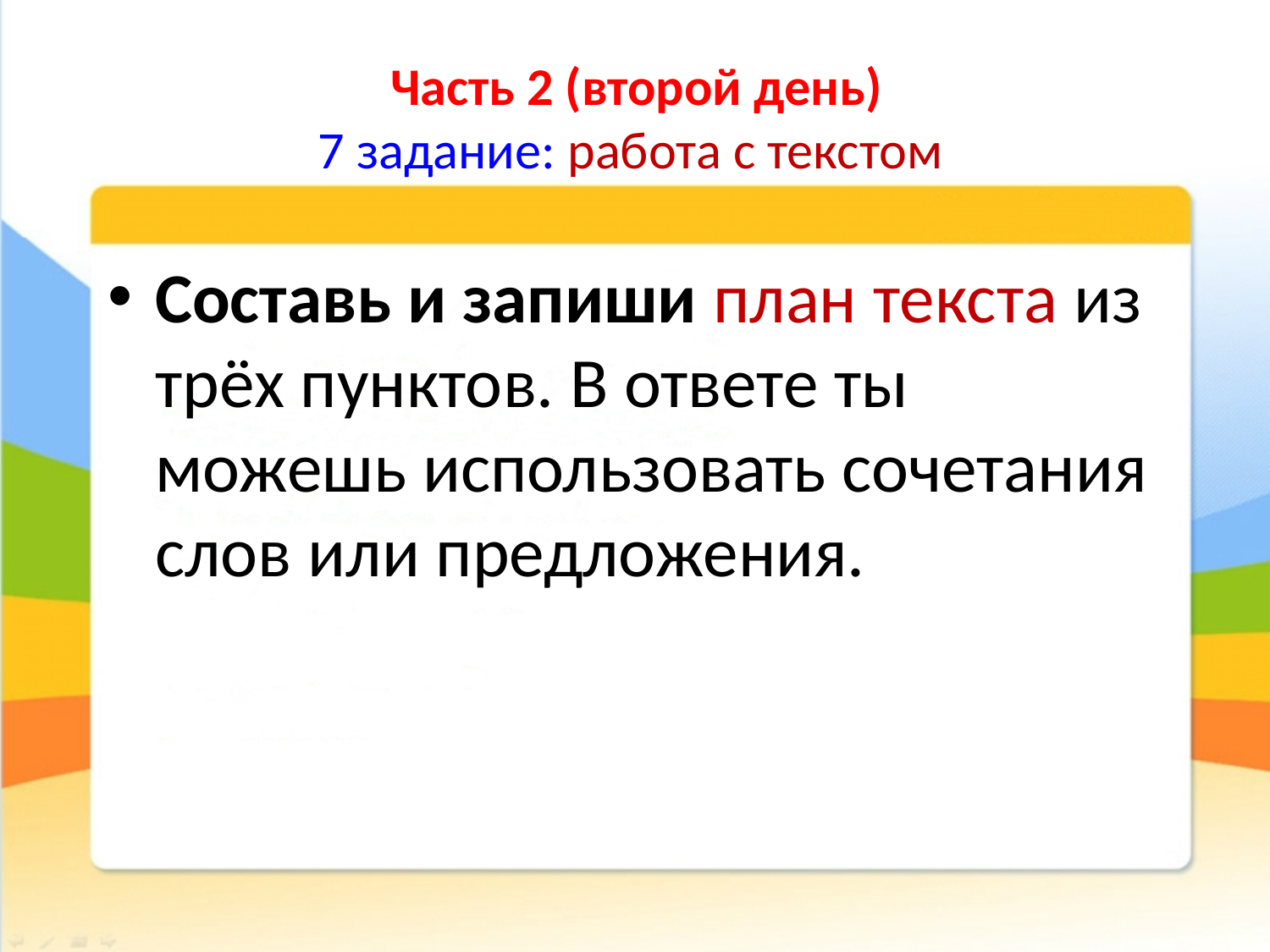

# Часть 2 (второй день) 7 задание: работа с текстом
Составь и запиши план текста из трёх пунктов. В ответе ты можешь использовать сочетания слов или предложения.